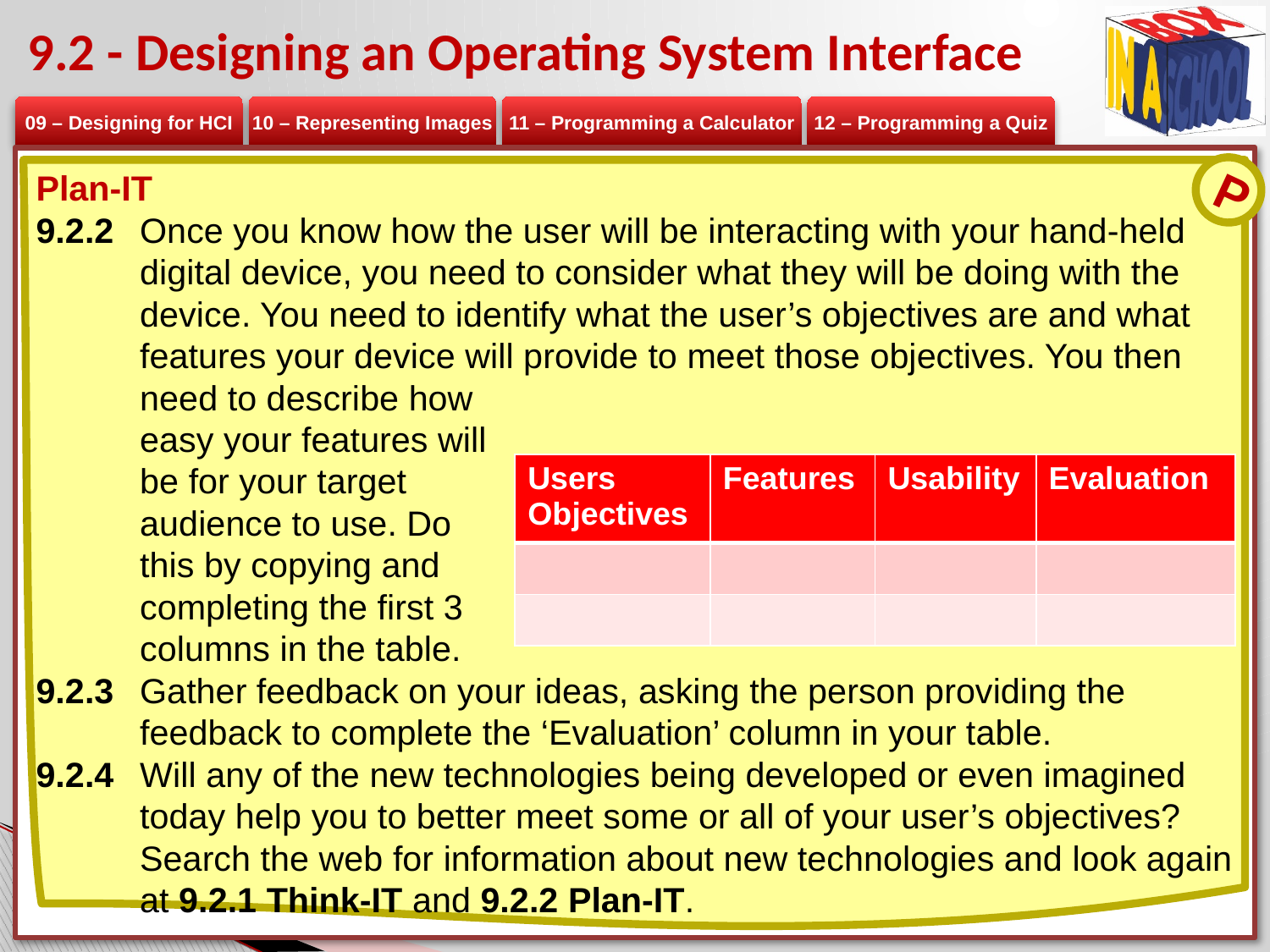

# 9.2 - Designing an Operating System Interface
P
Plan-IT
9.2.2 	Once you know how the user will be interacting with your hand-held digital device, you need to consider what they will be doing with the device. You need to identify what the user’s objectives are and what features your device will provide to meet those objectives. You then need to describe how
easy your features will
be for your target
audience to use. Do
this by copying and
completing the first 3
columns in the table.
9.2.3 	Gather feedback on your ideas, asking the person providing the feedback to complete the ‘Evaluation’ column in your table.
9.2.4 	Will any of the new technologies being developed or even imagined today help you to better meet some or all of your user’s objectives? Search the web for information about new technologies and look again at 9.2.1 Think-IT and 9.2.2 Plan-IT.
| Users Objectives | Features | Usability | Evaluation |
| --- | --- | --- | --- |
|  |  |  |  |
|  |  |  |  |